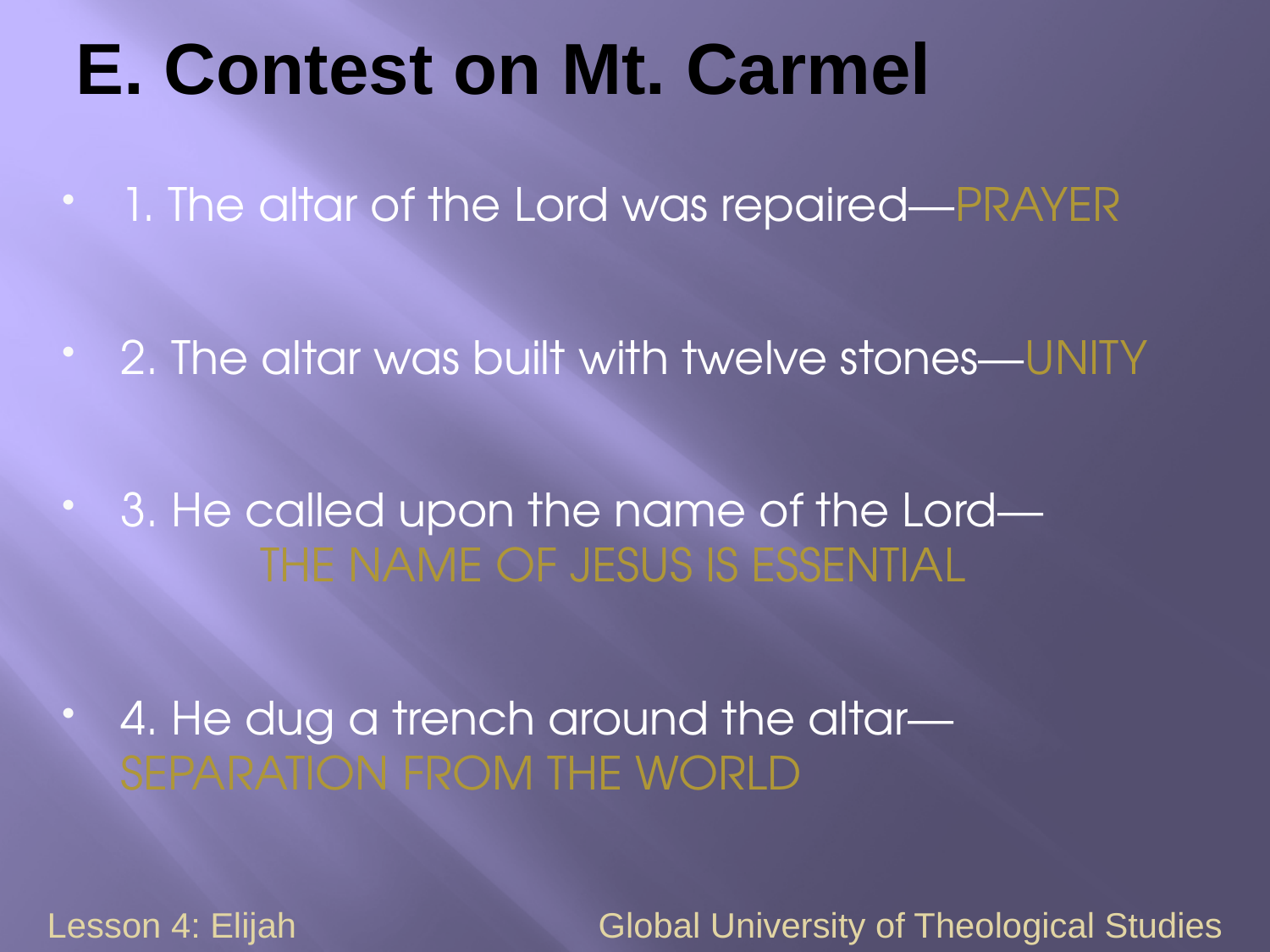

# E. Contest on Mt. Carmel
1. The altar of the Lord was repaired—PRAYER

2. The altar was built with twelve stones—UNITY

3. He called upon the name of the Lord—                         THE NAME OF JESUS IS ESSENTIAL

4. He dug a trench around the altar—SEPARATION FROM THE WORLD
Lesson 4: Elijah                               Global University of Theological Studies